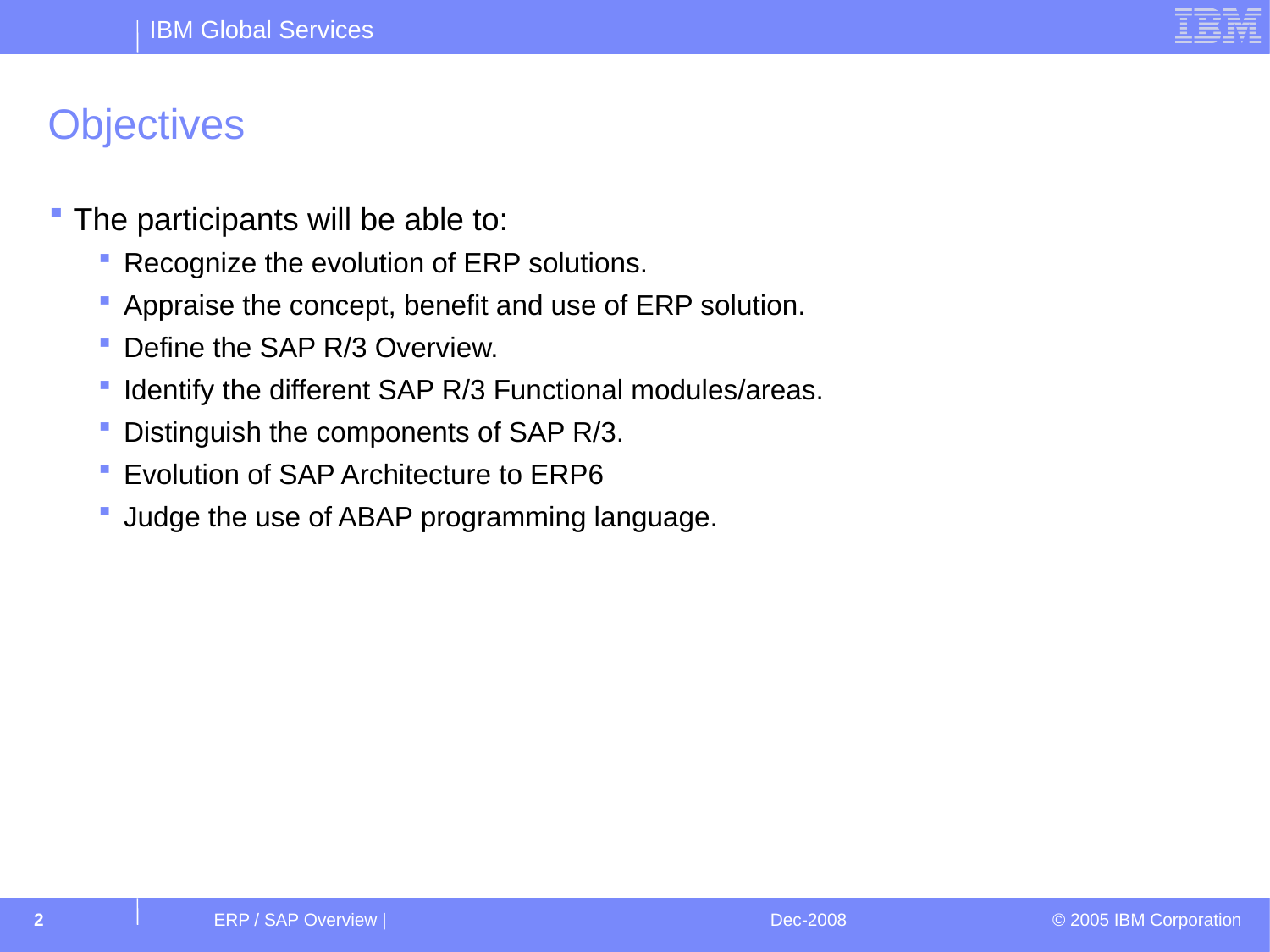

# Objectives
The participants will be able to:
Recognize the evolution of ERP solutions.
Appraise the concept, benefit and use of ERP solution.
Define the SAP R/3 Overview.
Identify the different SAP R/3 Functional modules/areas.
Distinguish the components of SAP R/3.
Evolution of SAP Architecture to ERP6
Judge the use of ABAP programming language.
2
ERP / SAP Overview |
Dec-2008